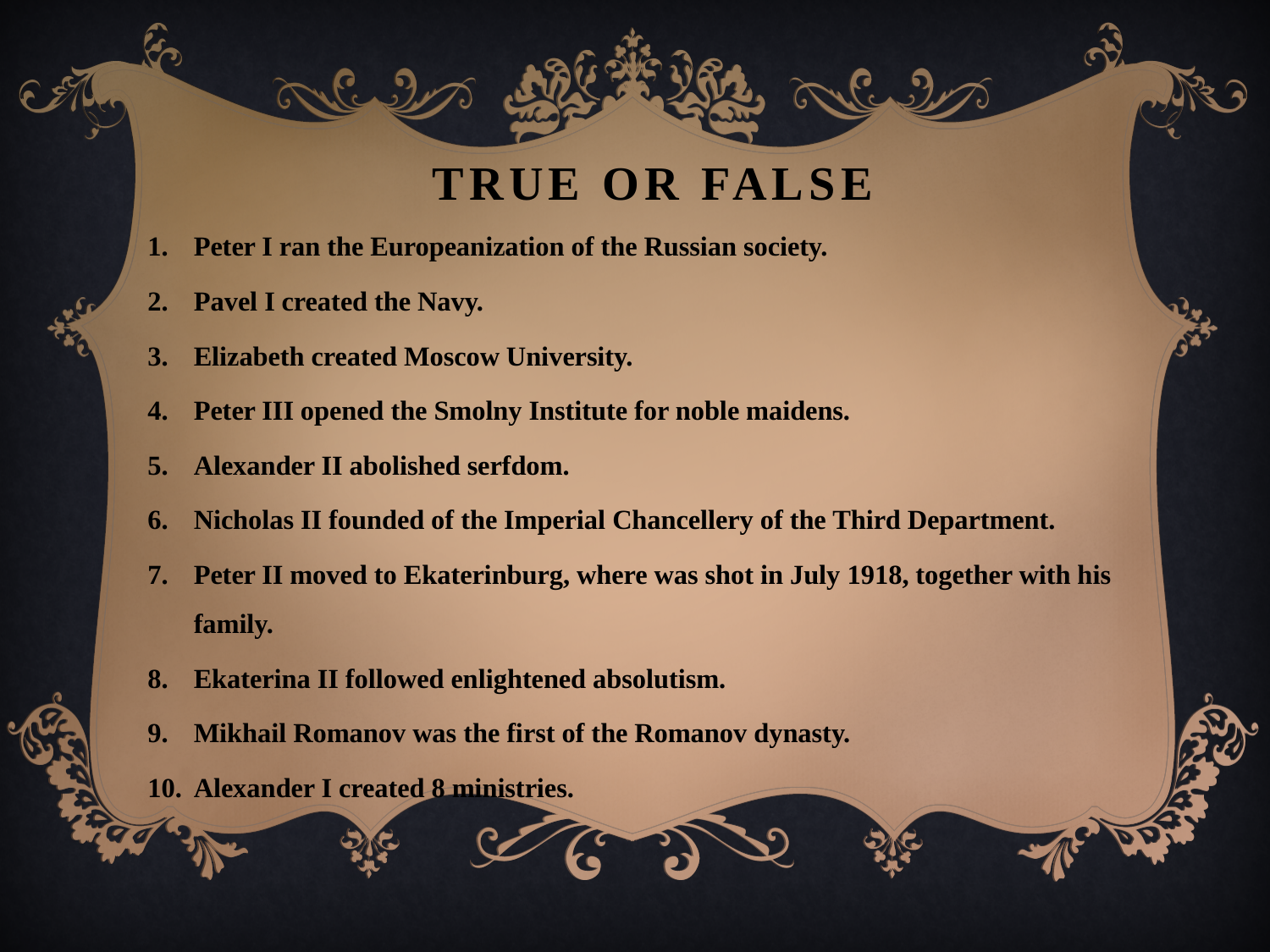

true or false
Peter I ran the Europeanization of the Russian society.
Pavel I created the Navy.
Elizabeth created Moscow University.
Peter III opened the Smolny Institute for noble maidens.
Alexander II abolished serfdom.
Nicholas II founded of the Imperial Chancellery of the Third Department.
Peter II moved to Ekaterinburg, where was shot in July 1918, together with his family.
Ekaterina II followed enlightened absolutism.
Mikhail Romanov was the first of the Romanov dynasty.
Alexander I created 8 ministries.